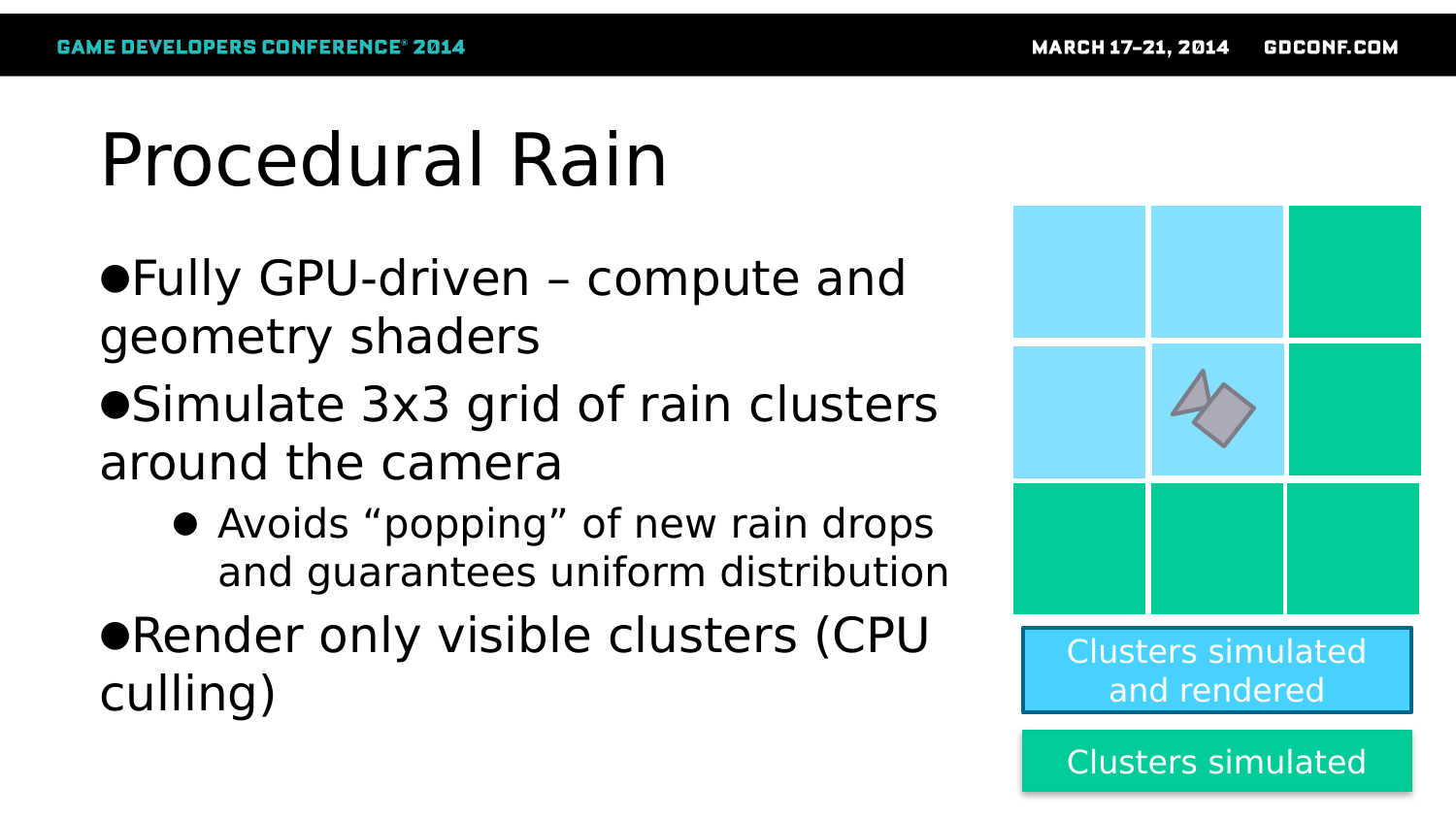

# Procedural Rain

Clusters simulated and rendered
Clusters simulated
Fully GPU-driven – compute and geometry shaders
Simulate 3x3 grid of rain clusters around the camera
Avoids “popping” of new rain drops and guarantees uniform distribution
Render only visible clusters (CPU culling)